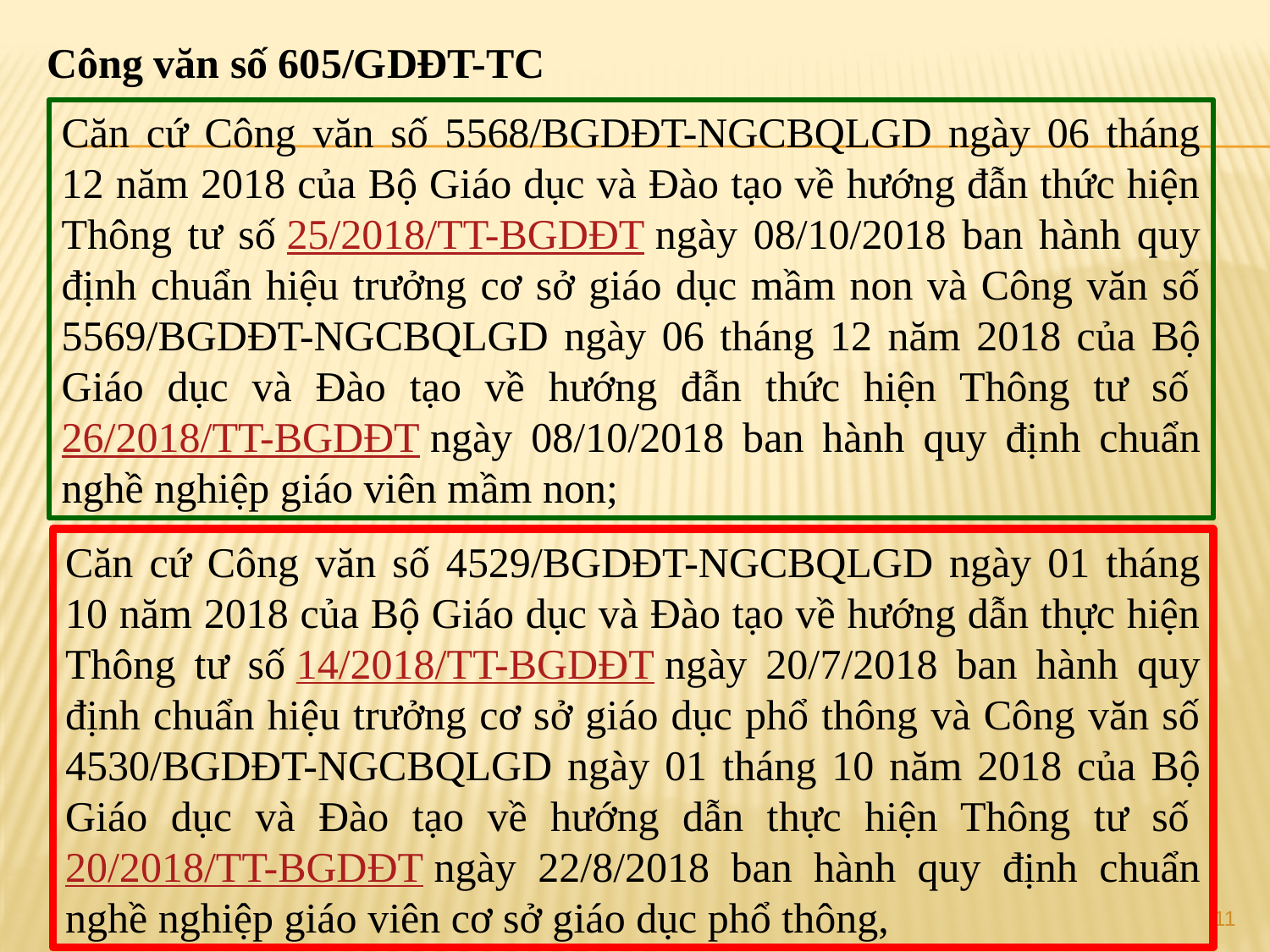

Công văn số 605/GDĐT-TC
Căn cứ Công văn số 5568/BGDĐT-NGCBQLGD ngày 06 tháng 12 năm 2018 của Bộ Giáo dục và Đào tạo về hướng đẫn thức hiện Thông tư số 25/2018/TT-BGDĐT ngày 08/10/2018 ban hành quy định chuẩn hiệu trưởng cơ sở giáo dục mầm non và Công văn số 5569/BGDĐT-NGCBQLGD ngày 06 tháng 12 năm 2018 của Bộ Giáo dục và Đào tạo về hướng đẫn thức hiện Thông tư số 26/2018/TT-BGDĐT ngày 08/10/2018 ban hành quy định chuẩn nghề nghiệp giáo viên mầm non;
Căn cứ Công văn số 4529/BGDĐT-NGCBQLGD ngày 01 tháng 10 năm 2018 của Bộ Giáo dục và Đào tạo về hướng dẫn thực hiện Thông tư số 14/2018/TT-BGDĐT ngày 20/7/2018 ban hành quy định chuẩn hiệu trưởng cơ sở giáo dục phổ thông và Công văn số 4530/BGDĐT-NGCBQLGD ngày 01 tháng 10 năm 2018 của Bộ Giáo dục và Đào tạo về hướng dẫn thực hiện Thông tư số 20/2018/TT-BGDĐT ngày 22/8/2018 ban hành quy định chuẩn nghề nghiệp giáo viên cơ sở giáo dục phổ thông,
11